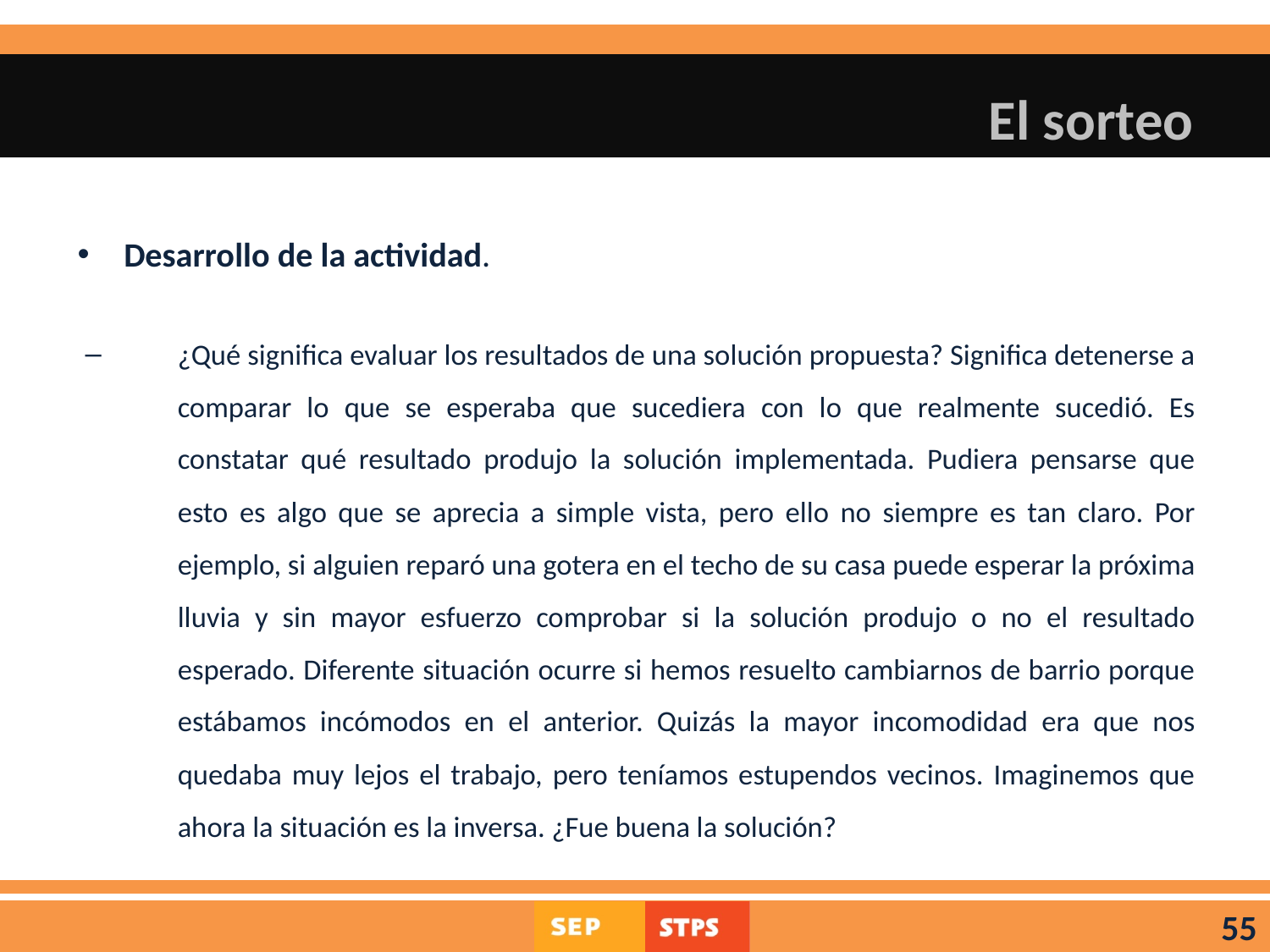

# El sorteo
Desarrollo de la actividad.

¿Qué significa evaluar los resultados de una solución propuesta? Significa detenerse a comparar lo que se esperaba que sucediera con lo que realmente sucedió. Es constatar qué resultado produjo la solución implementada. Pudiera pensarse que esto es algo que se aprecia a simple vista, pero ello no siempre es tan claro. Por ejemplo, si alguien reparó una gotera en el techo de su casa puede esperar la próxima lluvia y sin mayor esfuerzo comprobar si la solución produjo o no el resultado esperado. Diferente situación ocurre si hemos resuelto cambiarnos de barrio porque estábamos incómodos en el anterior. Quizás la mayor incomodidad era que nos quedaba muy lejos el trabajo, pero teníamos estupendos vecinos. Imaginemos que ahora la situación es la inversa. ¿Fue buena la solución?

55